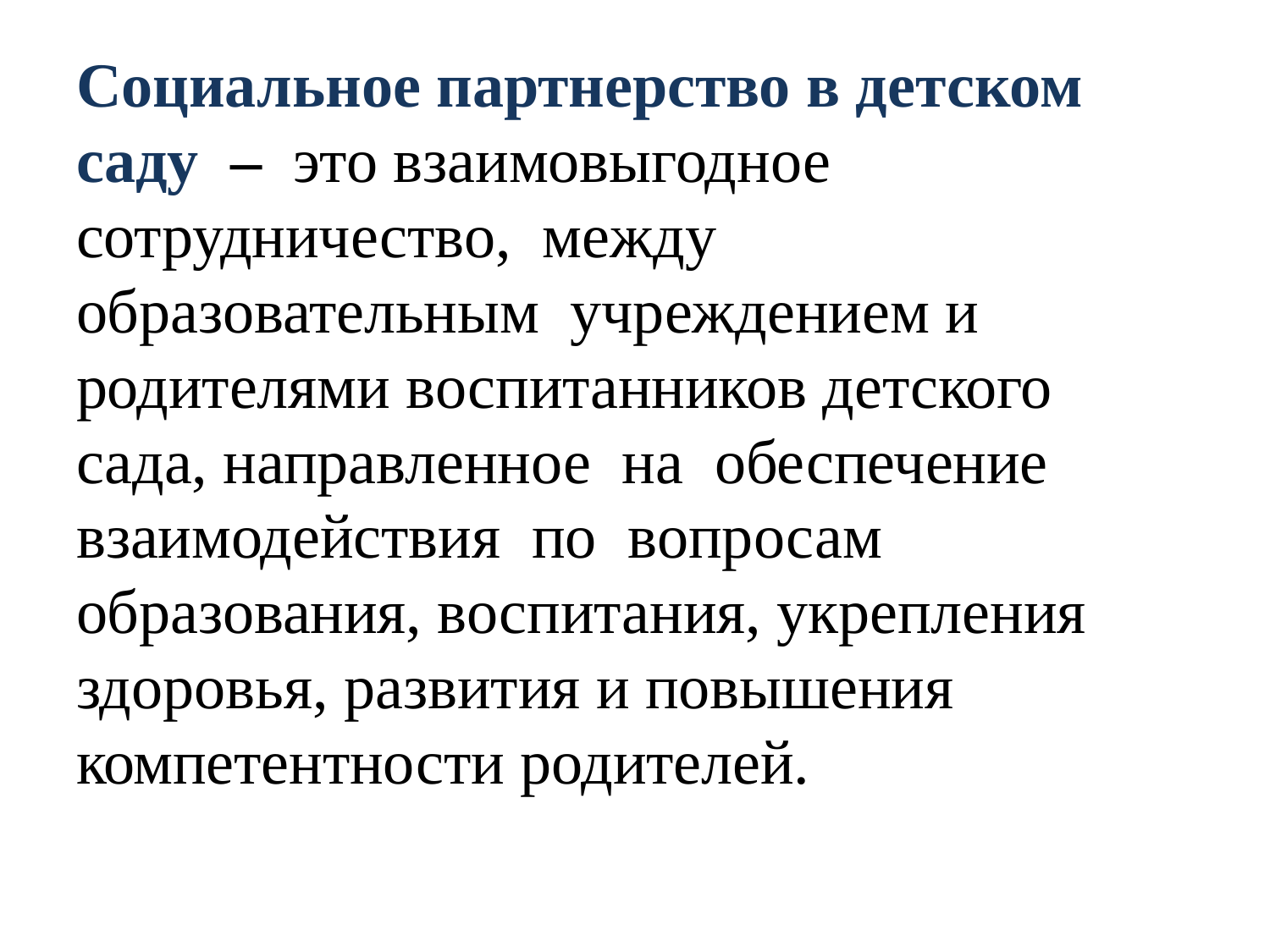

# Социальное партнерство в детском саду  –  это взаимовыгодное сотрудничество,  между образовательным  учреждением и родителями воспитанников детского сада, направленное  на  обеспечение взаимодействия  по  вопросам образования, воспитания, укрепления здоровья, развития и повышения компетентности родителей.